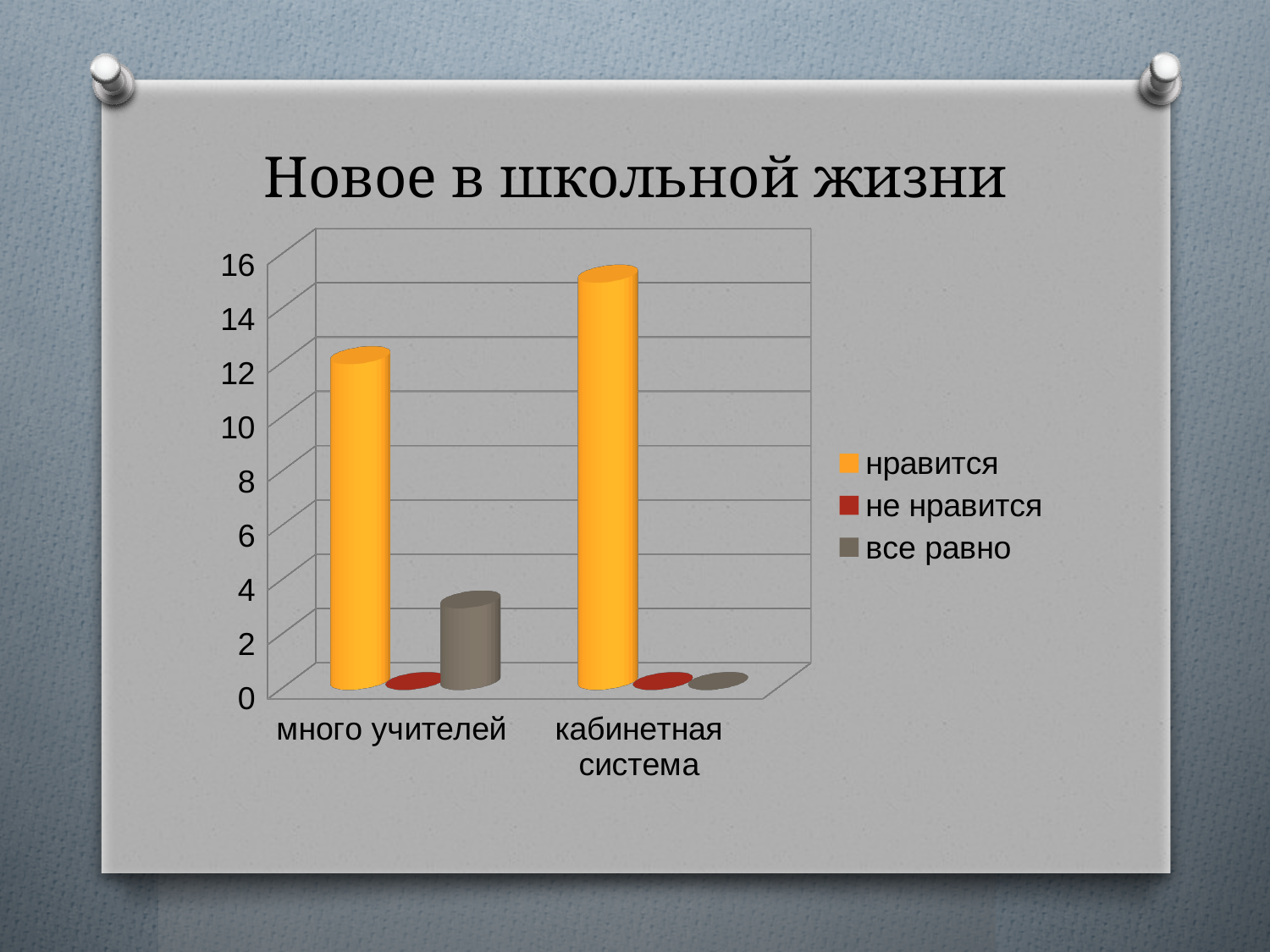

# Новое в школьной жизни

[unsupported chart]